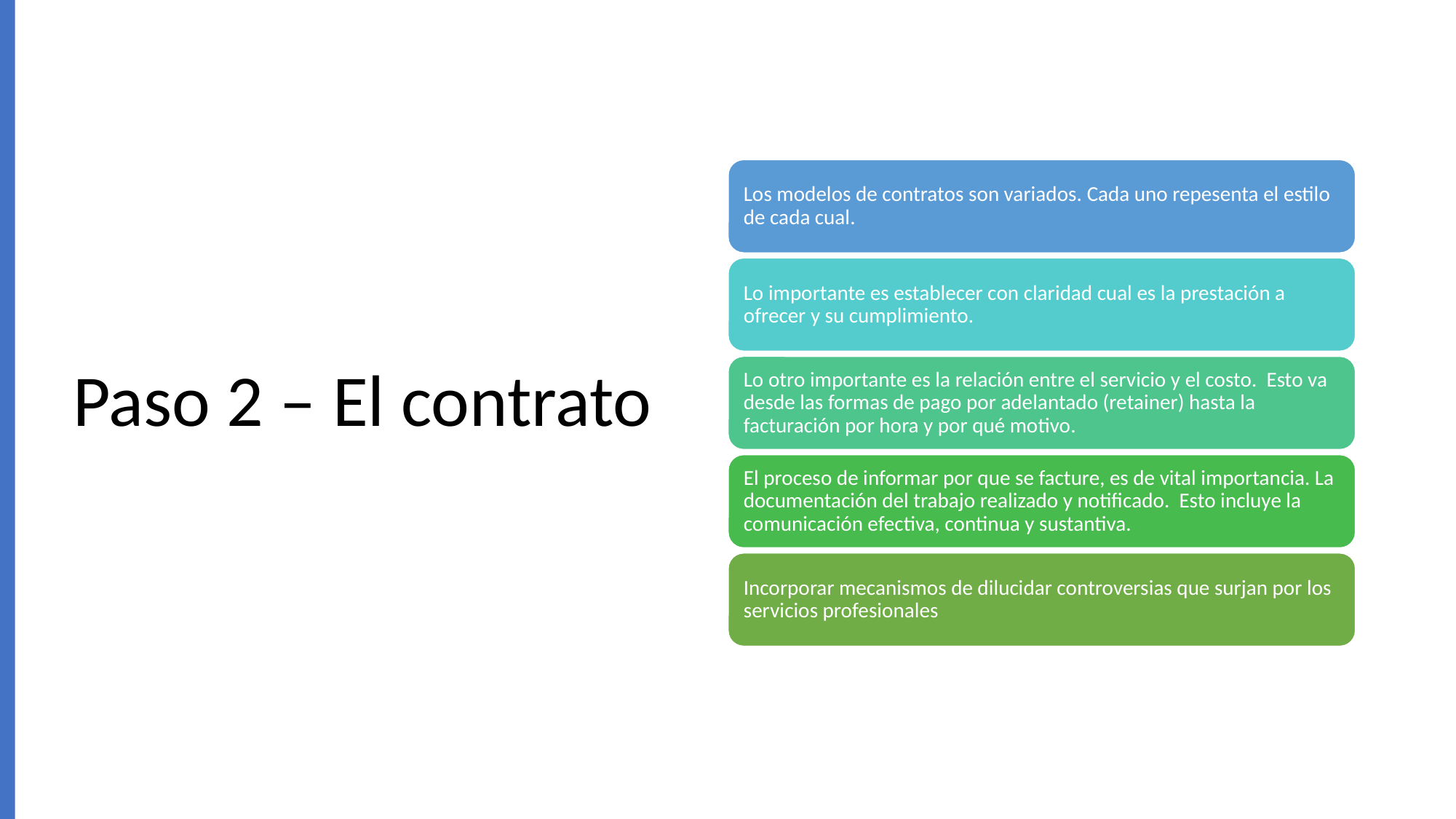

# Paso 2 – El contrato
Los modelos de contratos son variados. Cada uno repesenta el estilo de cada cual.
Lo importante es establecer con claridad cual es la prestación a ofrecer y su cumplimiento.
Lo otro importante es la relación entre el servicio y el costo.  Esto va desde las formas de pago por adelantado (retainer) hasta la facturación por hora y por qué motivo.
El proceso de informar por que se facture, es de vital importancia. La documentación del trabajo realizado y notificado.  Esto incluye la comunicación efectiva, continua y sustantiva.
Incorporar mecanismos de dilucidar controversias que surjan por los servicios profesionales